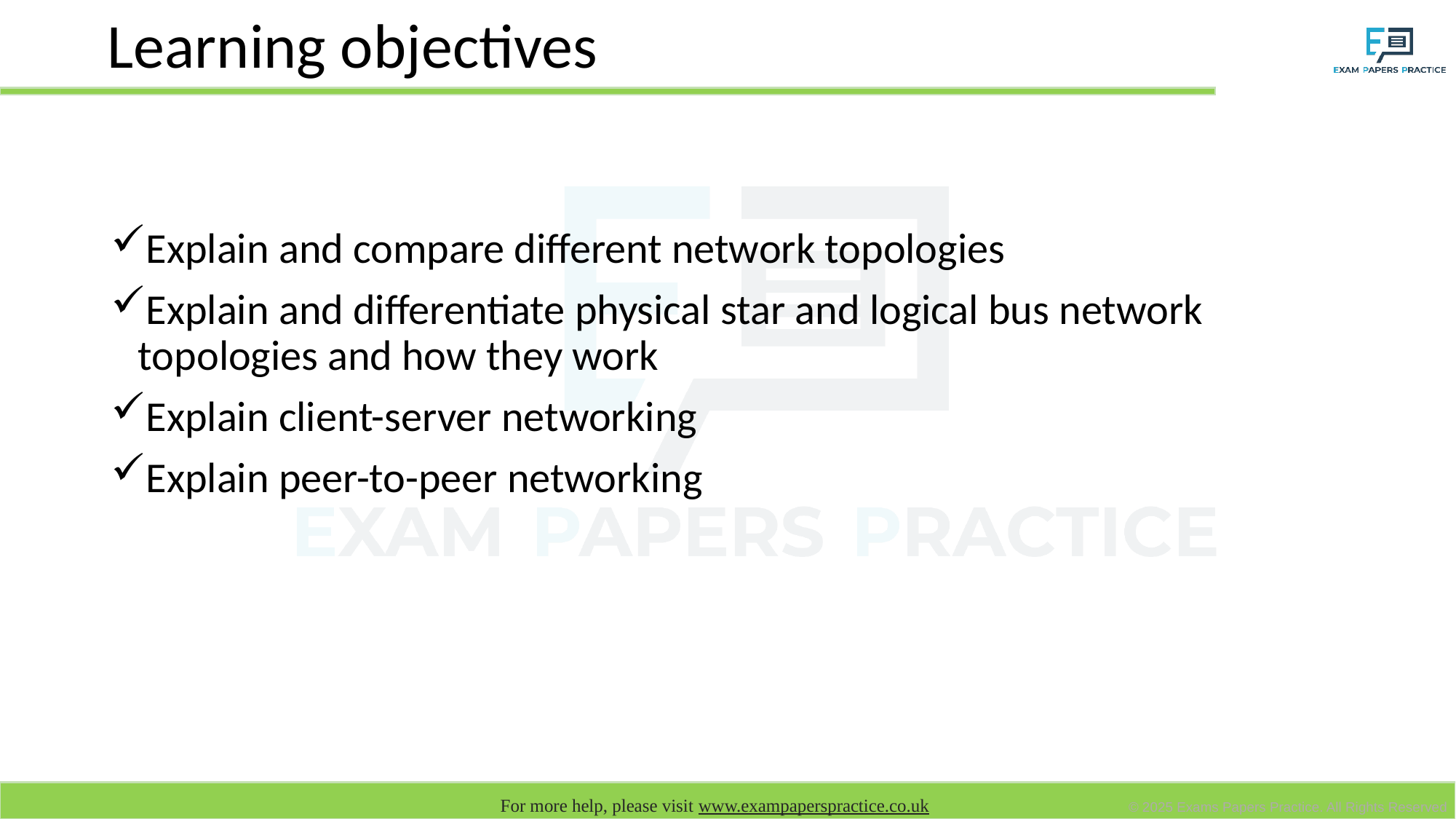

# Learning objectives
Explain and compare different network topologies
Explain and differentiate physical star and logical bus network topologies and how they work
Explain client-server networking
Explain peer-to-peer networking